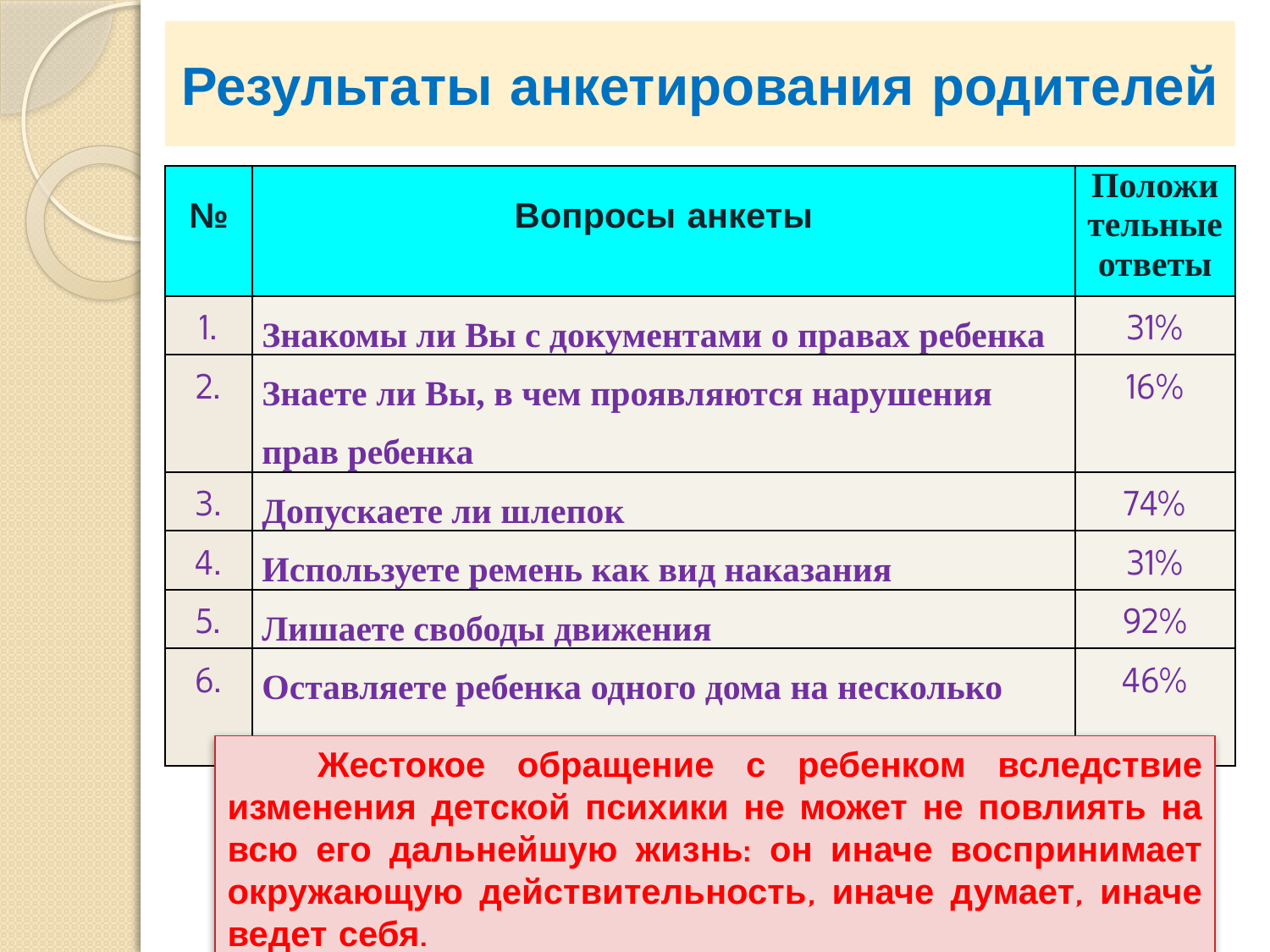

# Результаты анкетирования родителей
| № | Вопросы анкеты | Положительные ответы |
| --- | --- | --- |
| 1. | Знакомы ли Вы с документами о правах ребенка | 31% |
| 2. | Знаете ли Вы, в чем проявляются нарушения прав ребенка | 16% |
| 3. | Допускаете ли шлепок | 74% |
| 4. | Используете ремень как вид наказания | 31% |
| 5. | Лишаете свободы движения | 92% |
| 6. | Оставляете ребенка одного дома на несколько часов | 46% |
   Жестокое обращение с ребенком вследствие изменения детской психики не может не повлиять на всю его дальнейшую жизнь: он иначе воспринимает окружающую действительность, иначе думает, иначе ведет себя.